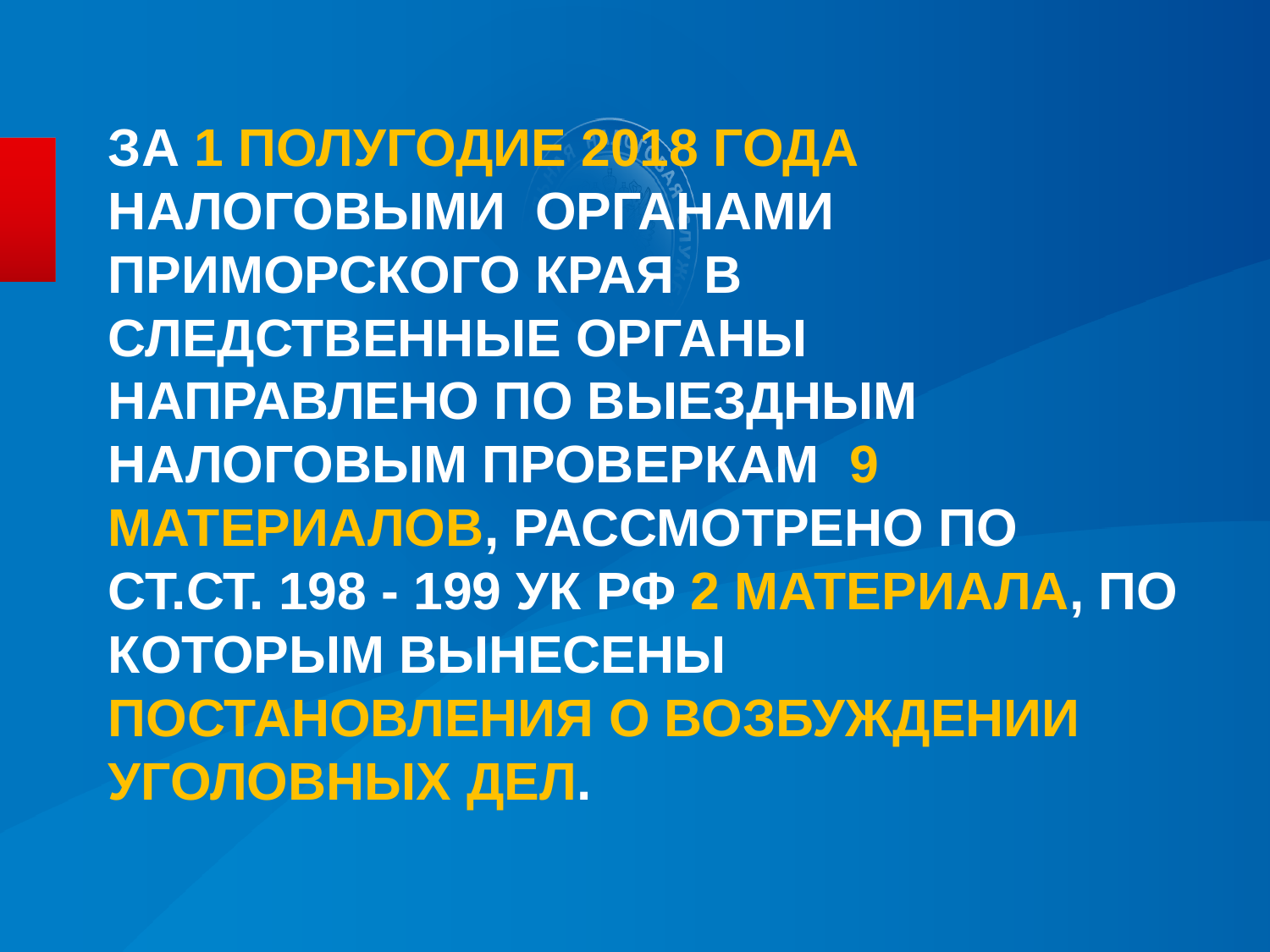

# За 1 полугодие 2018 года  налоговыми  органами Приморского края  в следственные органы направлено по выездным налоговым проверкам  9 материалов, рассмотрено по ст.ст. 198 - 199 УК РФ 2 материала, по которым вынесены постановления о возбуждении уголовных дел.